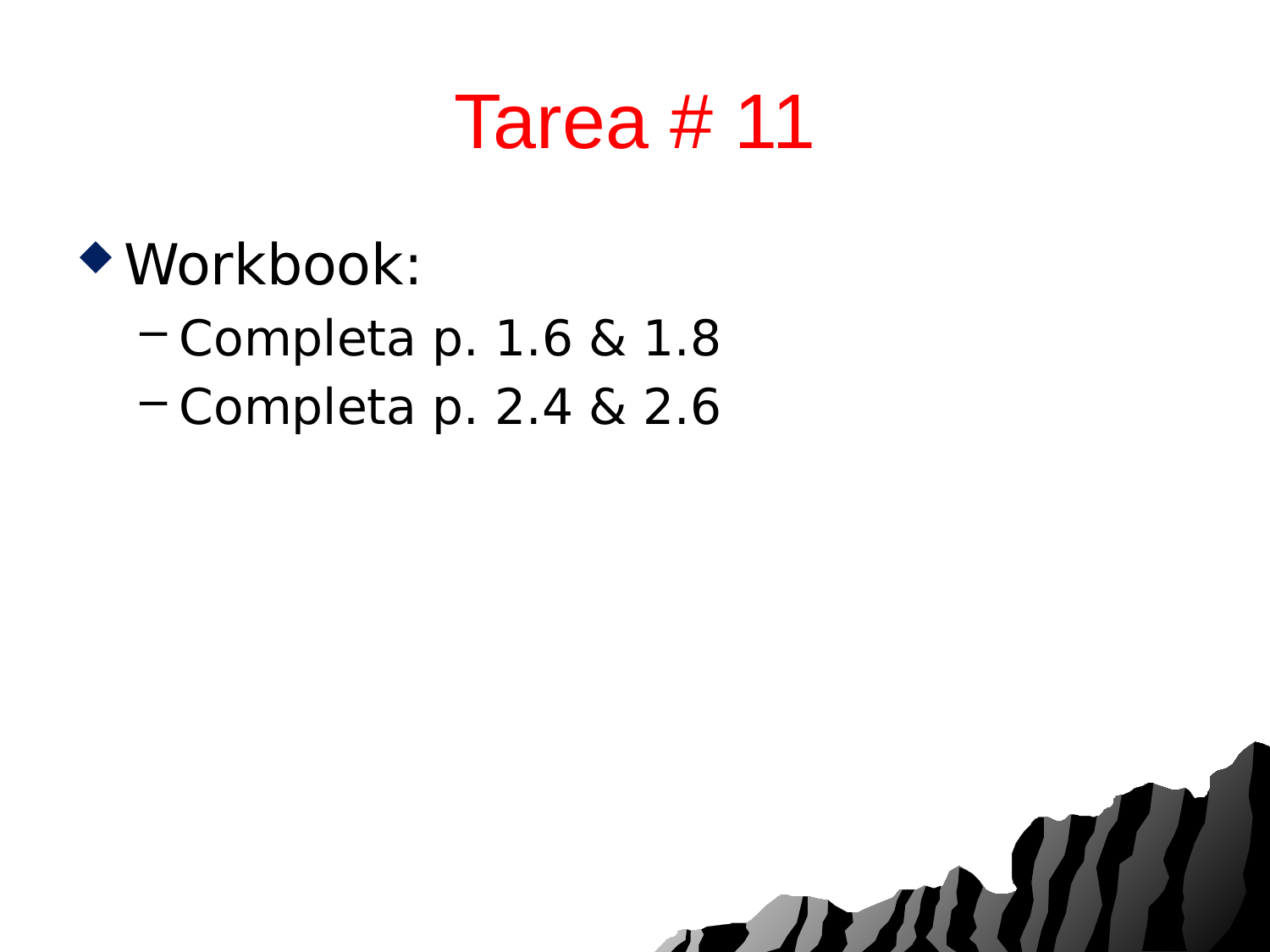

# Tarea # 11
Workbook:
Completa p. 1.6 & 1.8
Completa p. 2.4 & 2.6